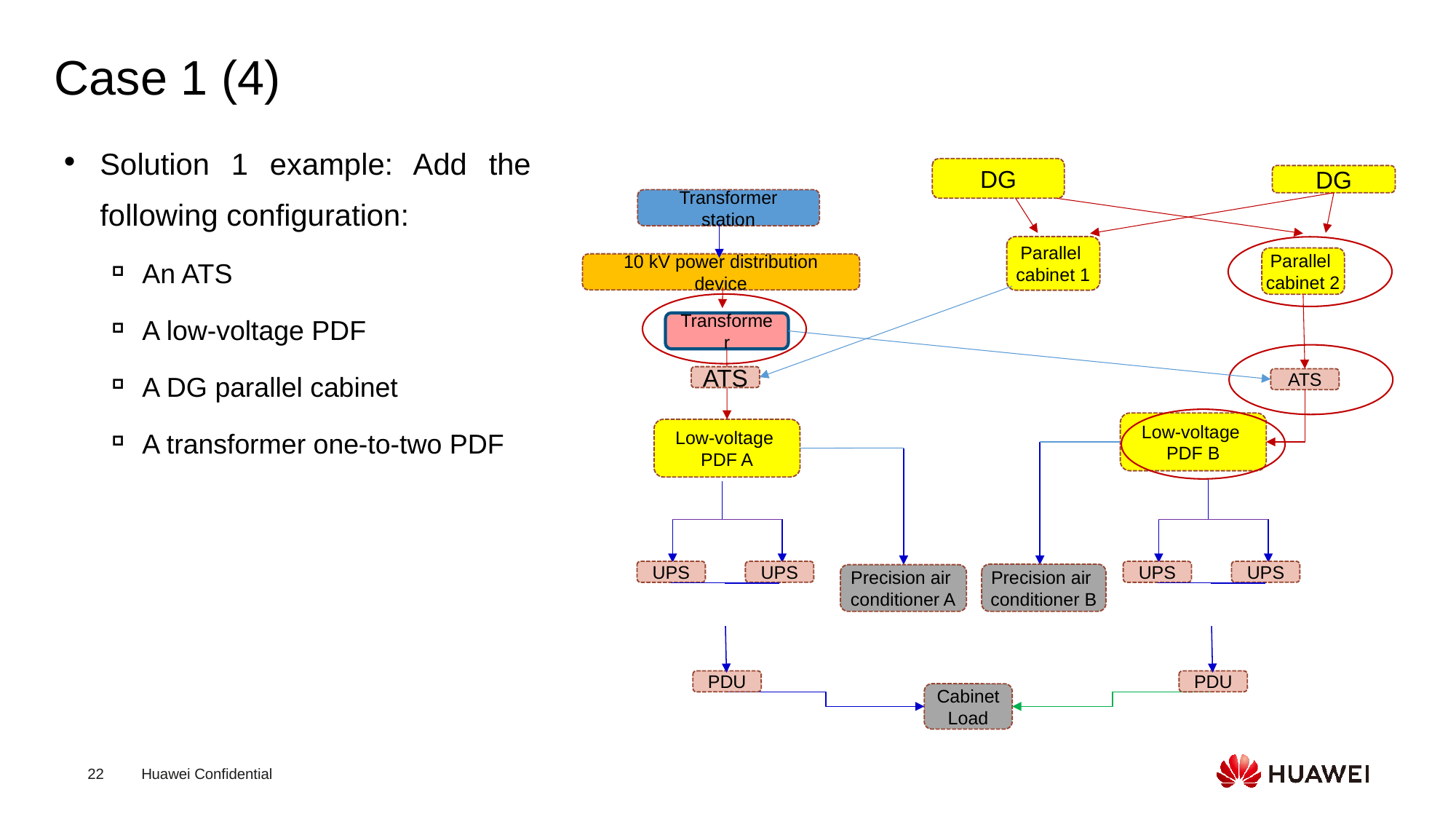

# Case 1 (4)
Solution 1 example: Add the following configuration:
An ATS
A low-voltage PDF
A DG parallel cabinet
A transformer one-to-two PDF

DG
DG
Transformer station
Parallel
cabinet 1
10 kV power distribution device
Transformer
Parallel
cabinet 2
Low-voltage
PDF B
Low-voltage
PDF A
UPS
UPS
UPS
UPS
Precision air
conditioner B
Precision air
conditioner A
PDU
PDU
Cabinet
Load

ATS
ATS